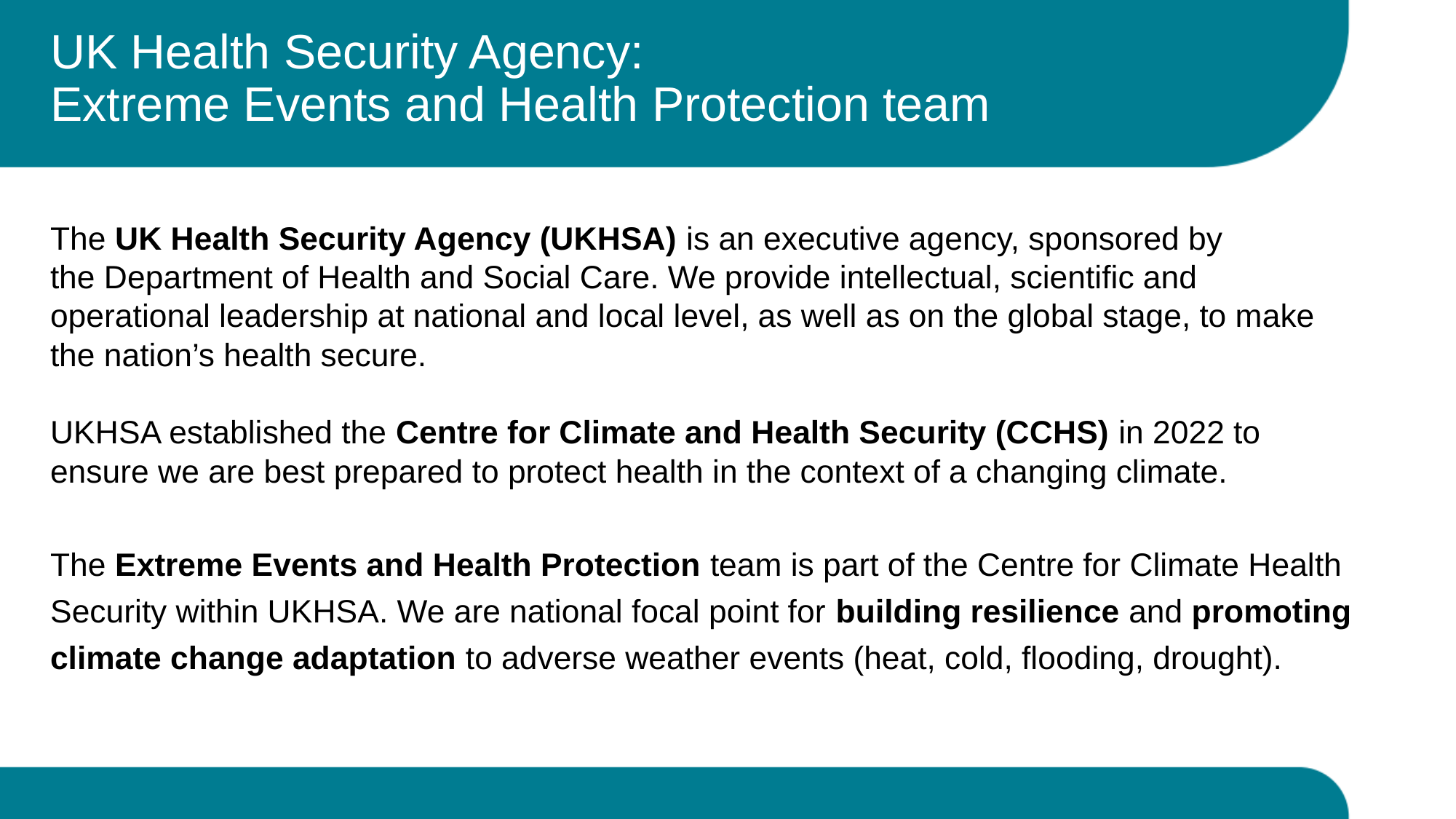

# UK Health Security Agency: Extreme Events and Health Protection team
The UK Health Security Agency (UKHSA) is an executive agency, sponsored by the Department of Health and Social Care. We provide intellectual, scientific and operational leadership at national and local level, as well as on the global stage, to make the nation’s health secure.

UKHSA established the Centre for Climate and Health Security (CCHS) in 2022 to ensure we are best prepared to protect health in the context of a changing climate.

The Extreme Events and Health Protection team is part of the Centre for Climate Health Security within UKHSA. We are national focal point for building resilience and promoting climate change adaptation to adverse weather events (heat, cold, flooding, drought).